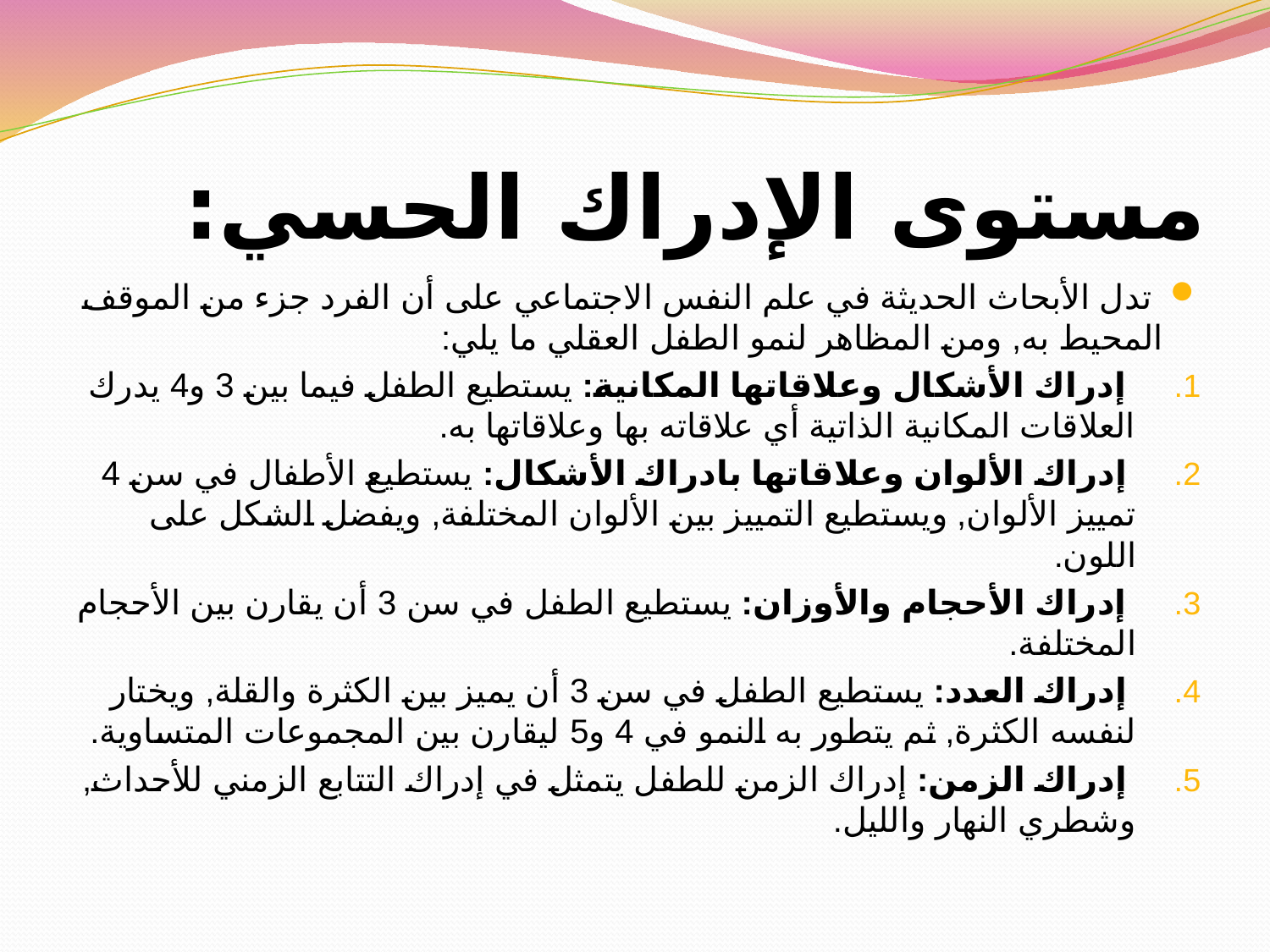

# مستوى الإدراك الحسي:
 تدل الأبحاث الحديثة في علم النفس الاجتماعي على أن الفرد جزء من الموقف المحيط به, ومن المظاهر لنمو الطفل العقلي ما يلي:
 إدراك الأشكال وعلاقاتها المكانية: يستطيع الطفل فيما بين 3 و4 يدرك العلاقات المكانية الذاتية أي علاقاته بها وعلاقاتها به.
 إدراك الألوان وعلاقاتها بادراك الأشكال: يستطيع الأطفال في سن 4 تمييز الألوان, ويستطيع التمييز بين الألوان المختلفة, ويفضل الشكل على اللون.
 إدراك الأحجام والأوزان: يستطيع الطفل في سن 3 أن يقارن بين الأحجام المختلفة.
 إدراك العدد: يستطيع الطفل في سن 3 أن يميز بين الكثرة والقلة, ويختار لنفسه الكثرة, ثم يتطور به النمو في 4 و5 ليقارن بين المجموعات المتساوية.
 إدراك الزمن: إدراك الزمن للطفل يتمثل في إدراك التتابع الزمني للأحداث, وشطري النهار والليل.